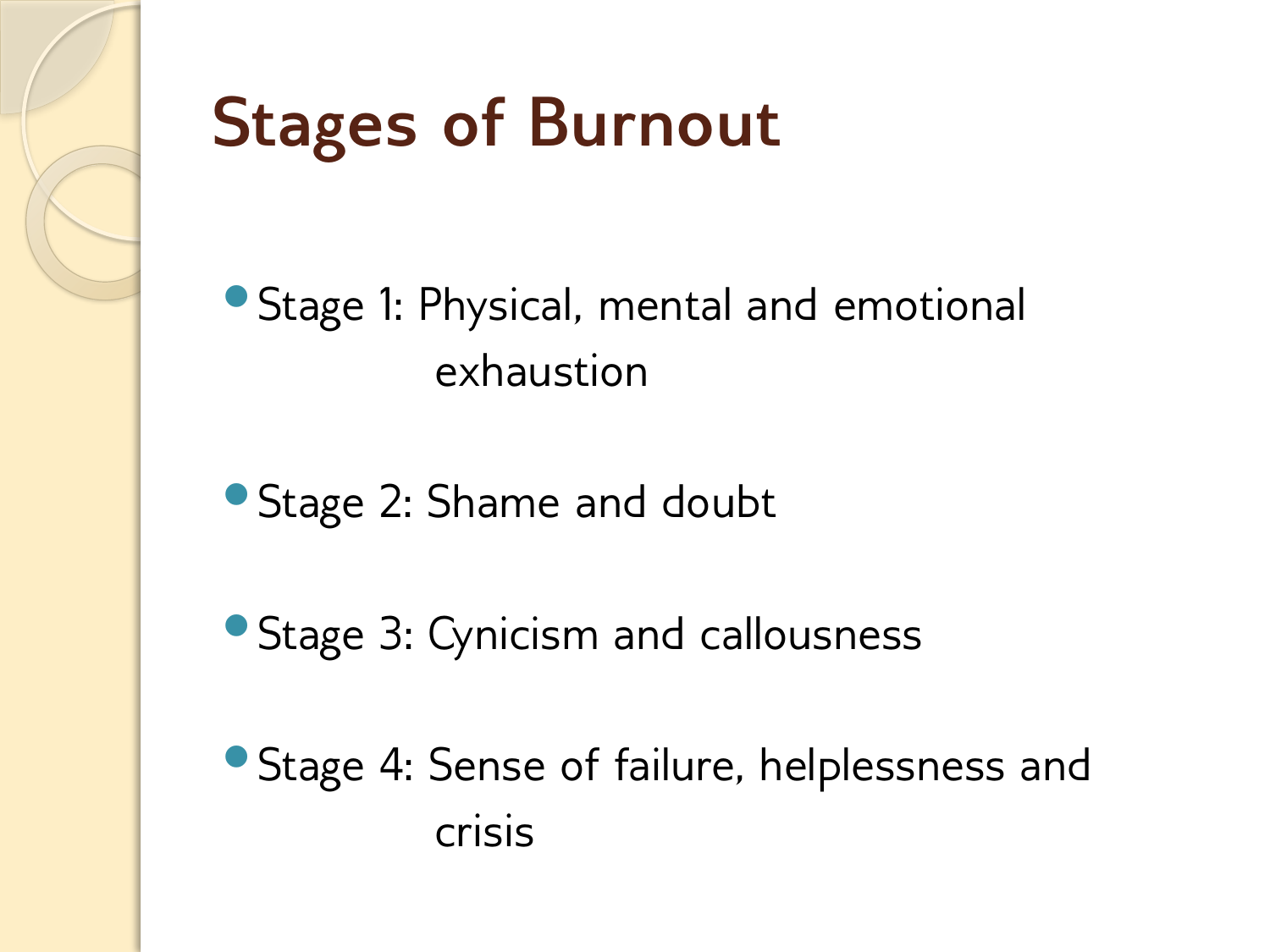

# Stages of Burnout

Stage 1: Physical, mental and emotional
               exhaustion

Stage 2: Shame and doubt

Stage 3: Cynicism and callousness

Stage 4: Sense of failure, helplessness and
               crisis